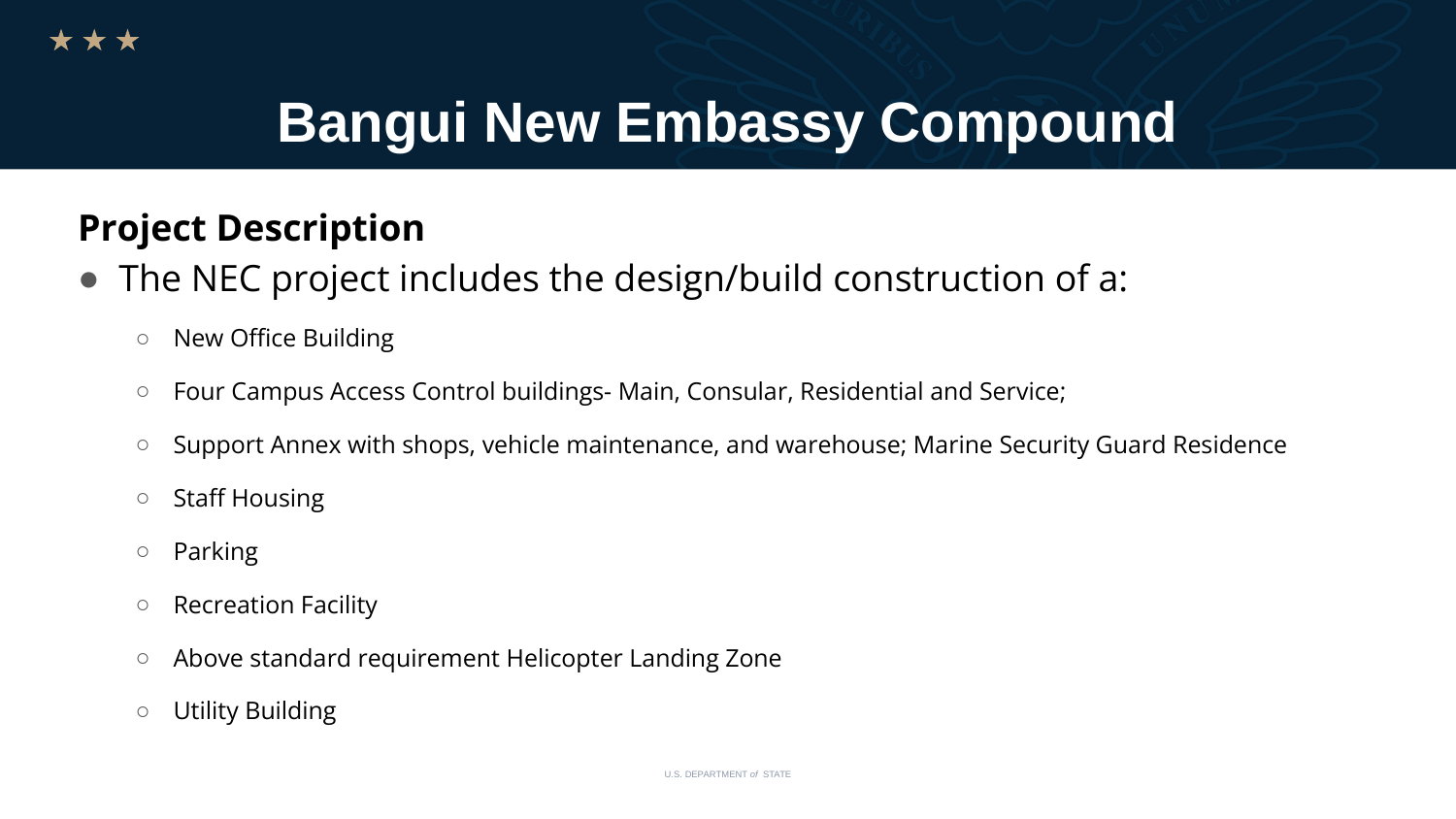

# Bangui New Embassy Compound
Project Description
The NEC project includes the design/build construction of a:
New Office Building
Four Campus Access Control buildings- Main, Consular, Residential and Service;
Support Annex with shops, vehicle maintenance, and warehouse; Marine Security Guard Residence
Staff Housing
Parking
Recreation Facility
Above standard requirement Helicopter Landing Zone
Utility Building